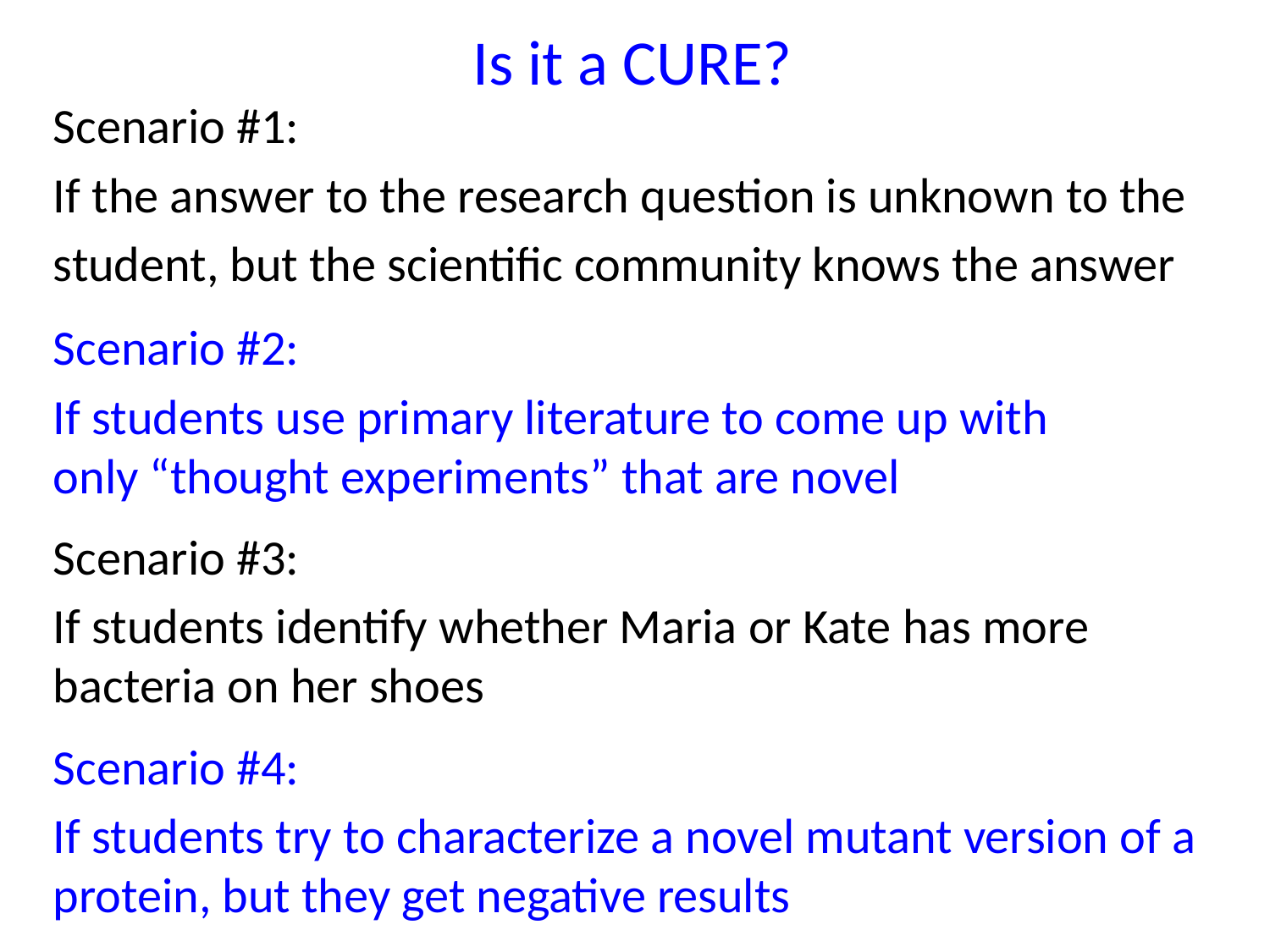

Is it a CURE?
Scenario #1:
If the answer to the research question is unknown to the
student, but the scientific community knows the answer
Scenario #2:
If students use primary literature to come up with only “thought experiments” that are novel
Scenario #3:
If students identify whether Maria or Kate has more bacteria on her shoes
Scenario #4:
If students try to characterize a novel mutant version of a protein, but they get negative results